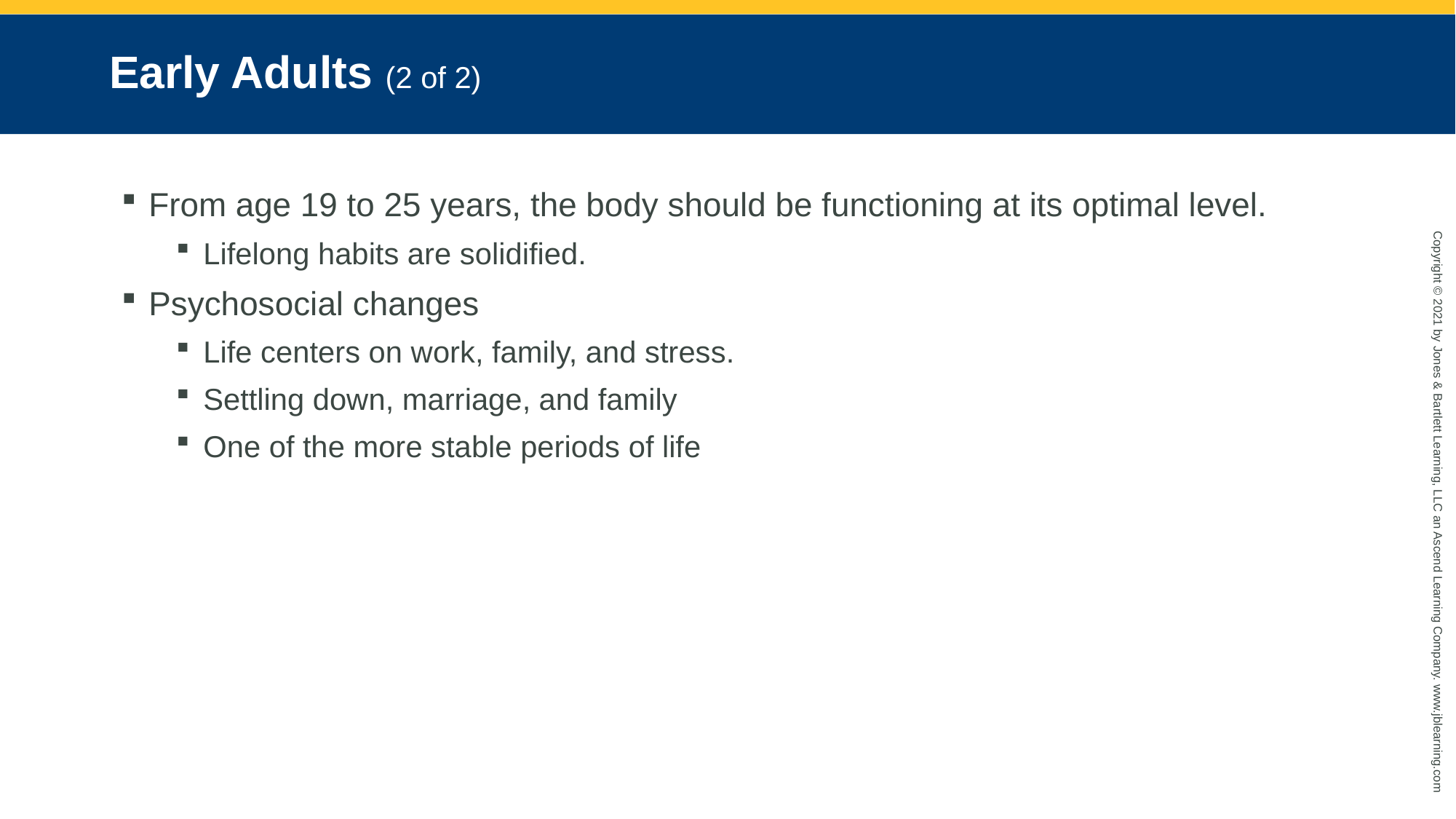

# Early Adults (2 of 2)
From age 19 to 25 years, the body should be functioning at its optimal level.
Lifelong habits are solidified.
Psychosocial changes
Life centers on work, family, and stress.
Settling down, marriage, and family
One of the more stable periods of life